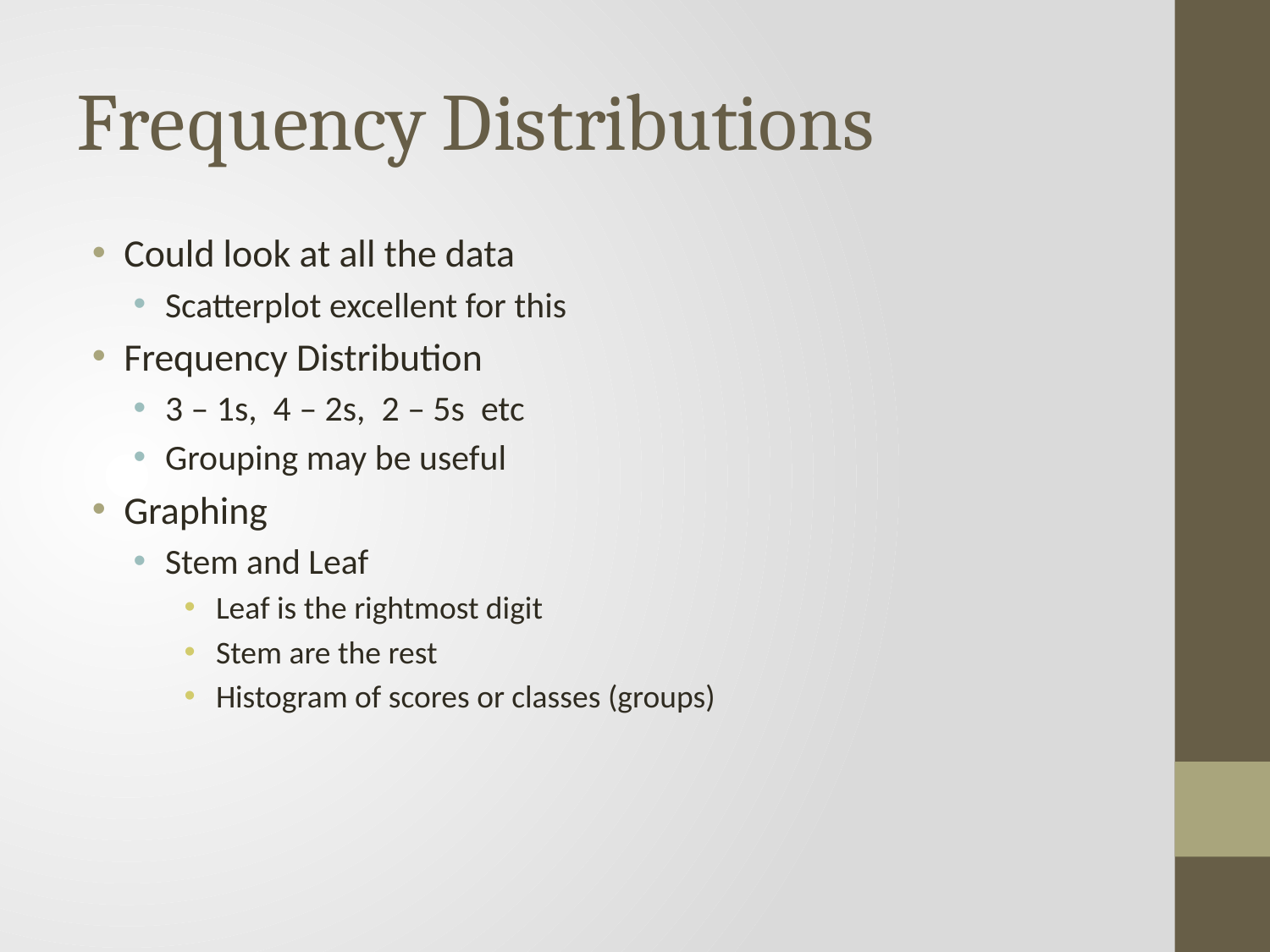

# Frequency Distributions
Could look at all the data
Scatterplot excellent for this
Frequency Distribution
3 – 1s,  4 – 2s,  2 – 5s  etc
Grouping may be useful
Graphing
Stem and Leaf
Leaf is the rightmost digit
Stem are the rest
Histogram of scores or classes (groups)